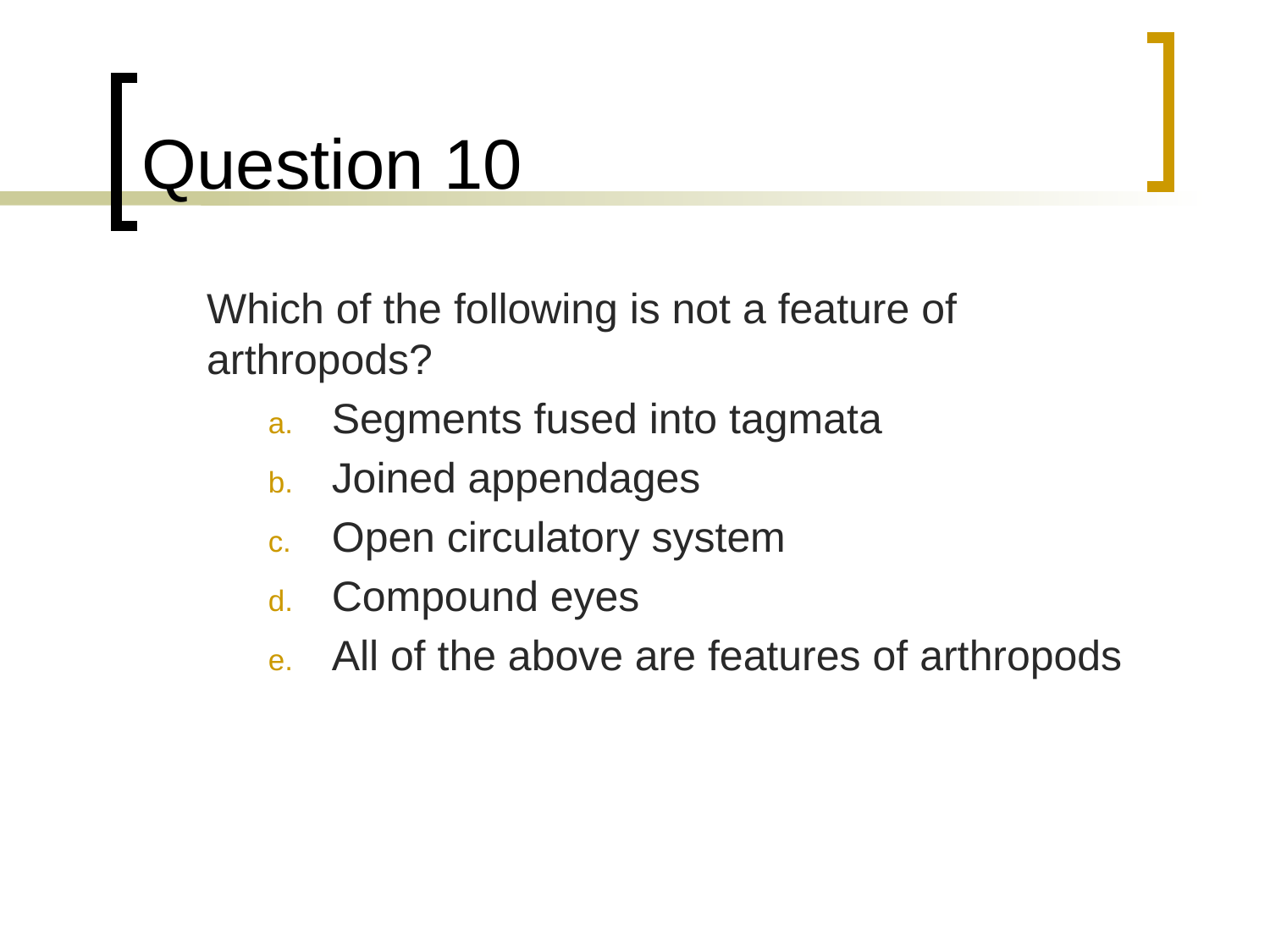

# Question 10
	Which of the following is not a feature of arthropods?
Segments fused into tagmata
Joined appendages
Open circulatory system
Compound eyes
All of the above are features of arthropods